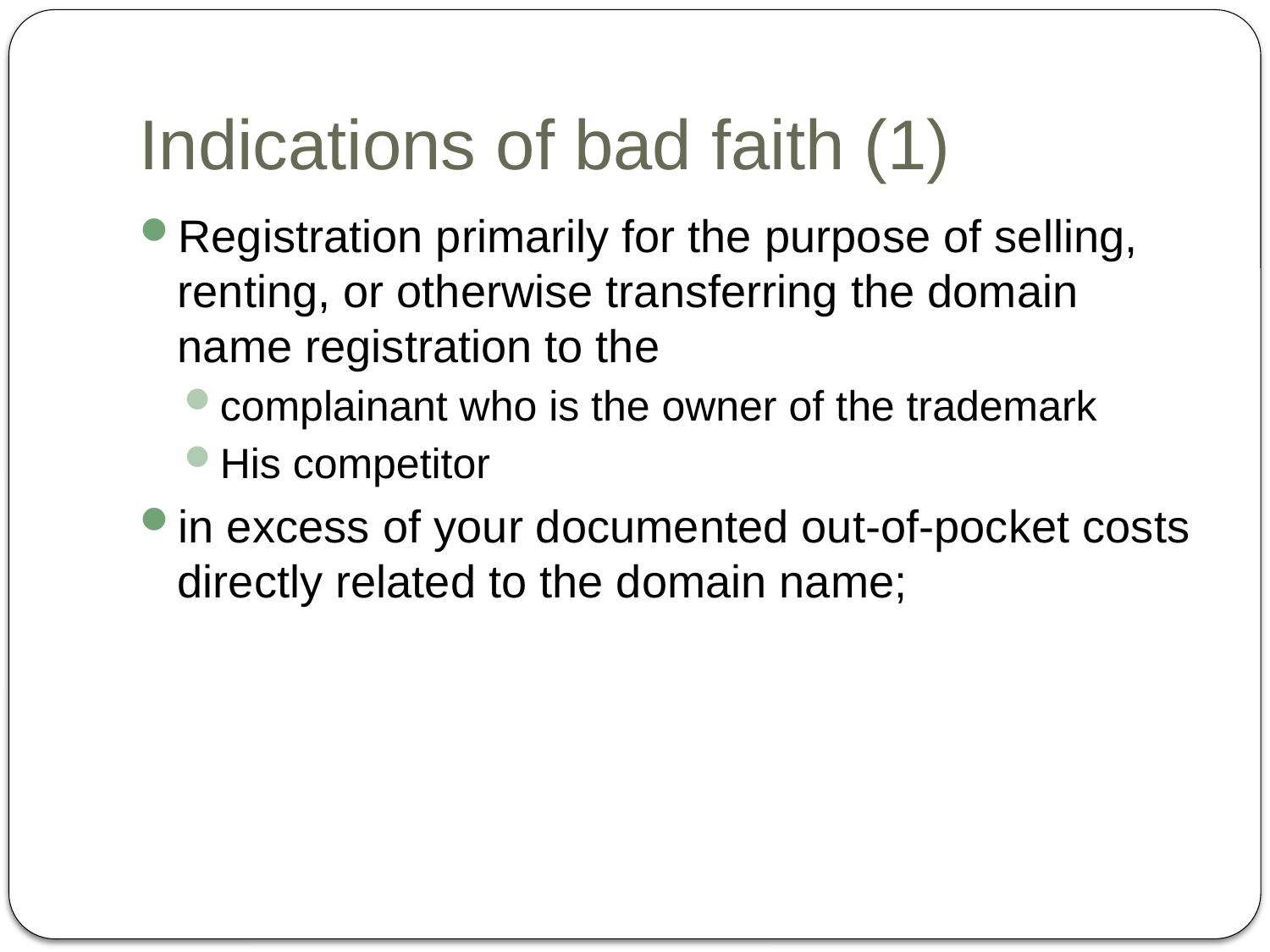

# Indications of bad faith (1)
Registration primarily for the purpose of selling, renting, or otherwise transferring the domain name registration to the
complainant who is the owner of the trademark
His competitor
in excess of your documented out-of-pocket costs directly related to the domain name;